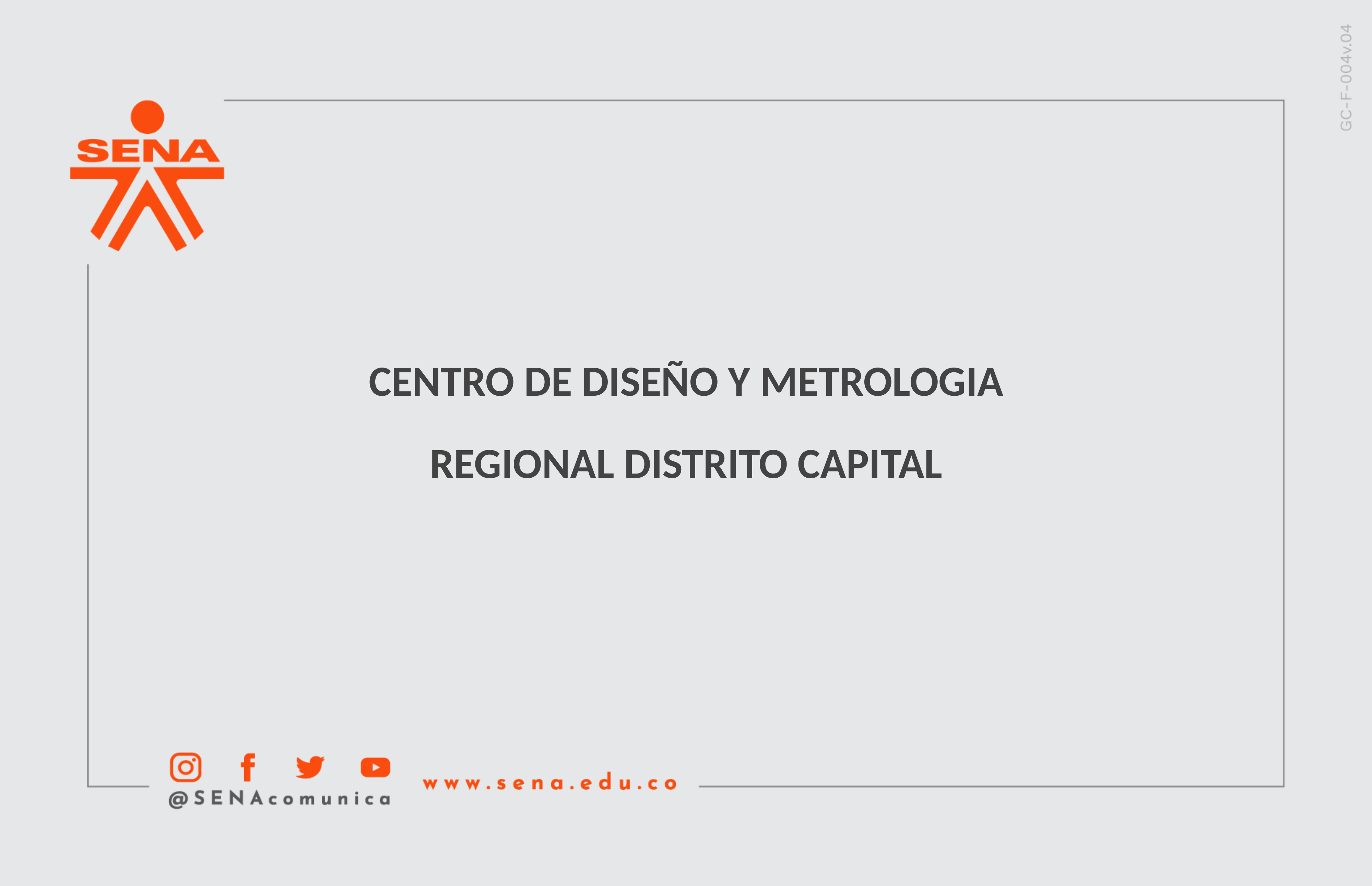

CENTRO DE DISEÑO Y METROLOGIA

REGIONAL DISTRITO CAPITAL